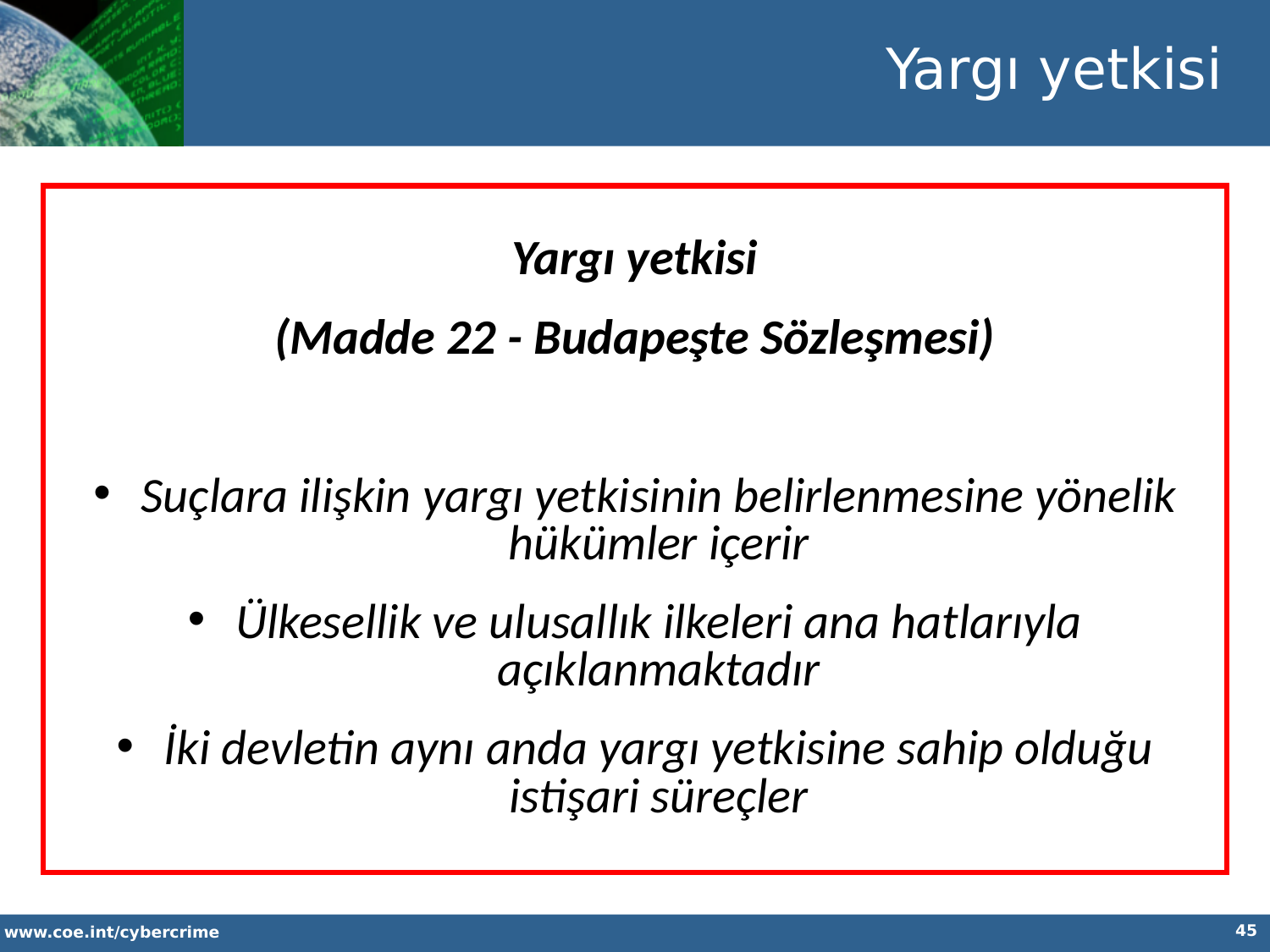

Yargı yetkisi
Yargı yetkisi
(Madde 22 - Budapeşte Sözleşmesi)

Suçlara ilişkin yargı yetkisinin belirlenmesine yönelik hükümler içerir
Ülkesellik ve ulusallık ilkeleri ana hatlarıyla açıklanmaktadır
İki devletin aynı anda yargı yetkisine sahip olduğu istişari süreçler